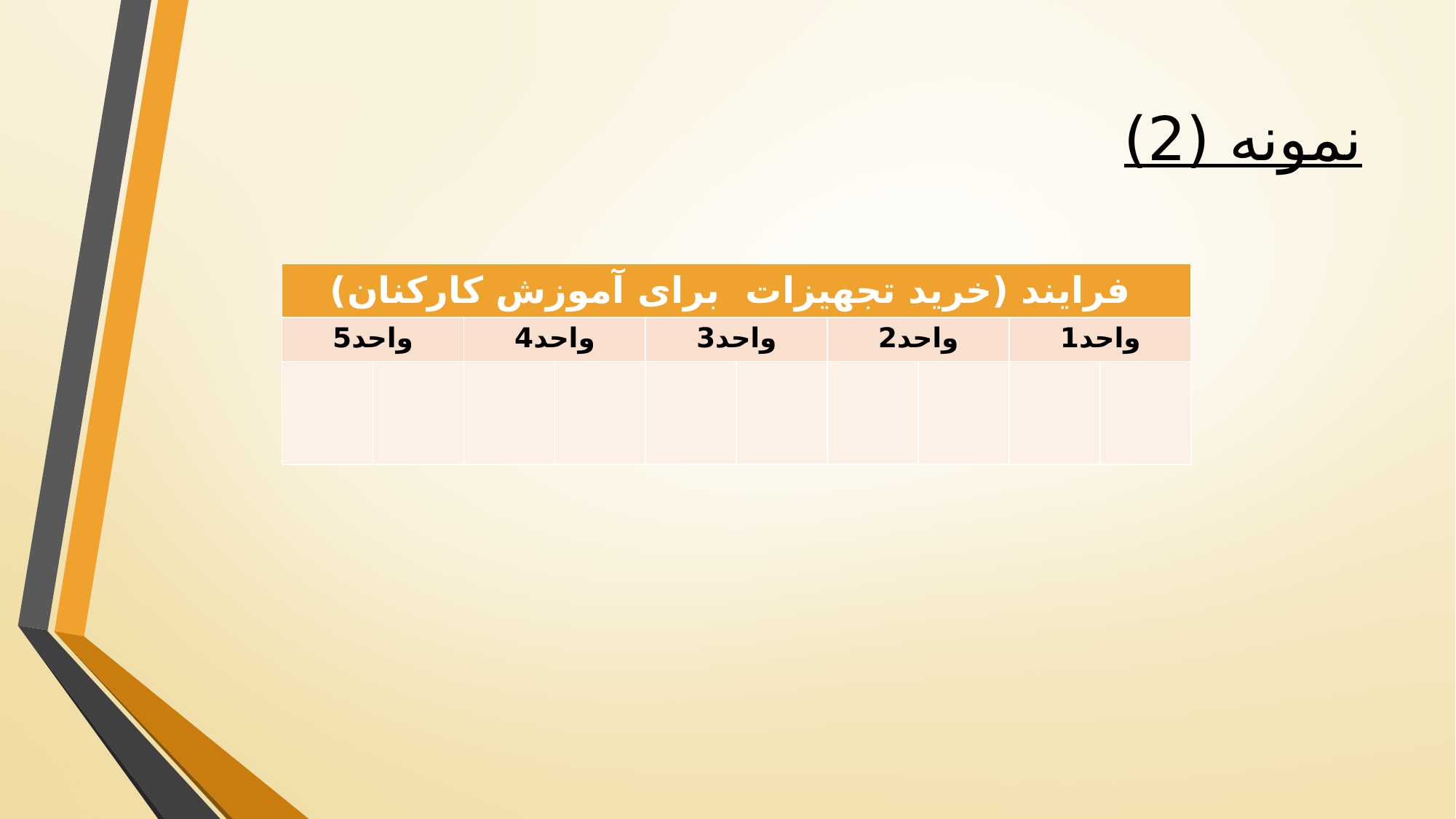

# نمونه (2)
| فرایند (خرید تجهیزات برای آموزش کارکنان) |  |  |  |  |  |  |  |  |  |
| --- | --- | --- | --- | --- | --- | --- | --- | --- | --- |
| واحد5 |  | واحد4 |  | واحد3 |  | واحد2 |  | واحد1 |  |
|  |  |  |  |  |  |  |  |  |  |